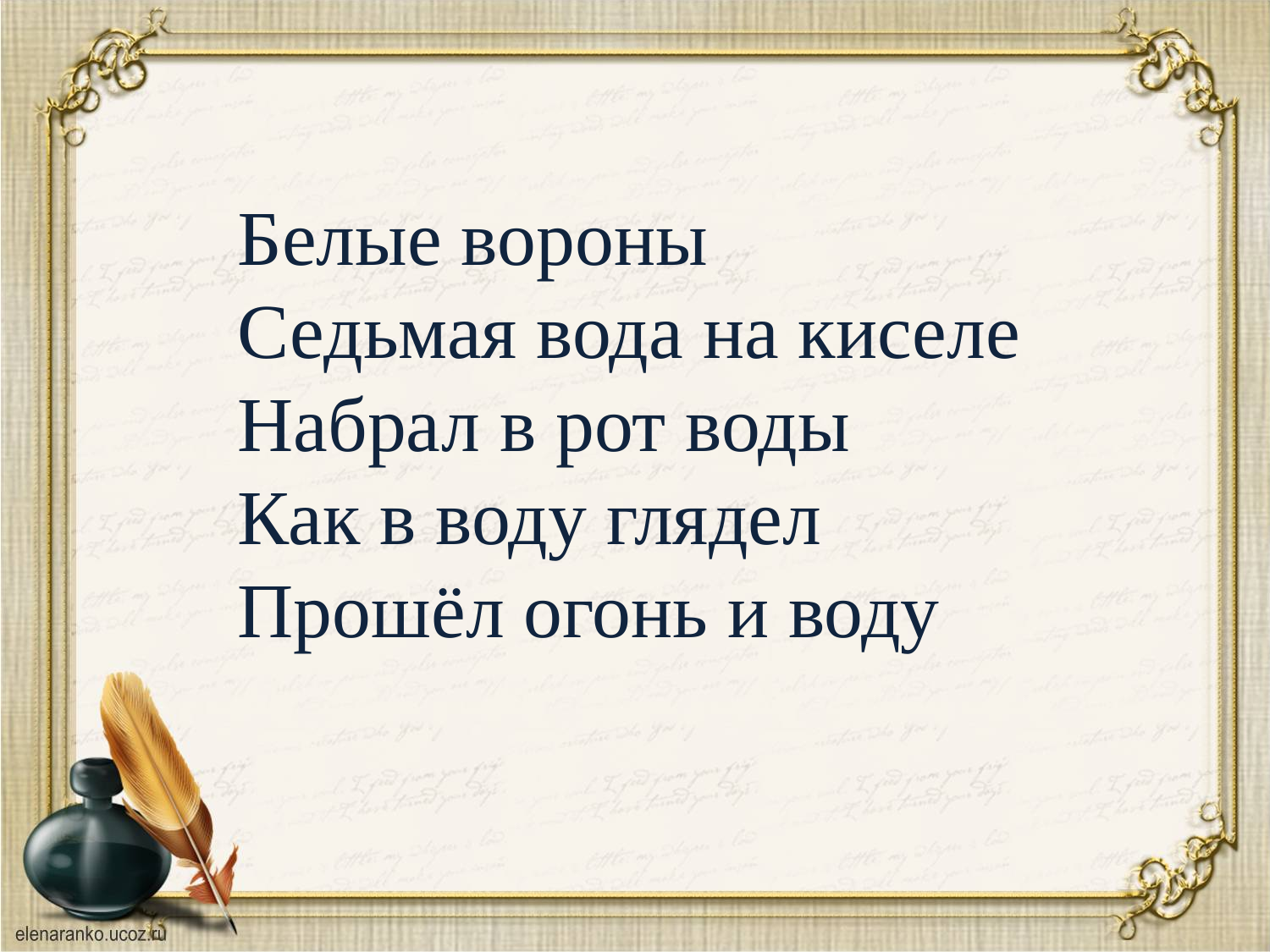

Белые вороны
Седьмая вода на киселе
Набрал в рот воды
Как в воду глядел
Прошёл огонь и воду